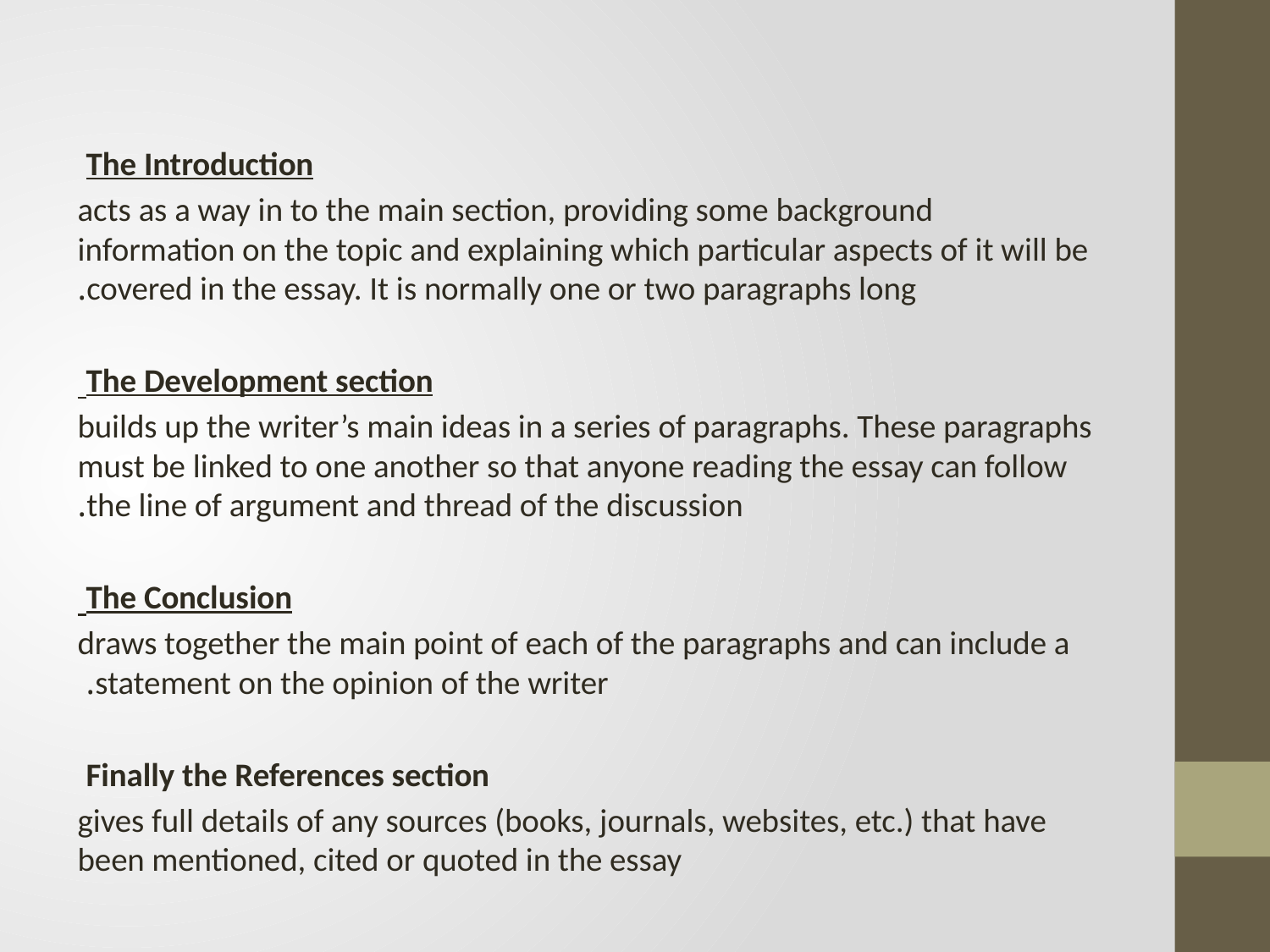

#
The Introduction
acts as a way in to the main section, providing some background information on the topic and explaining which particular aspects of it will be covered in the essay. It is normally one or two paragraphs long.

 The Development section
builds up the writer’s main ideas in a series of paragraphs. These paragraphs must be linked to one another so that anyone reading the essay can follow the line of argument and thread of the discussion.

 The Conclusion
draws together the main point of each of the paragraphs and can include a statement on the opinion of the writer.

Finally the References section
gives full details of any sources (books, journals, websites, etc.) that have been mentioned, cited or quoted in the essay